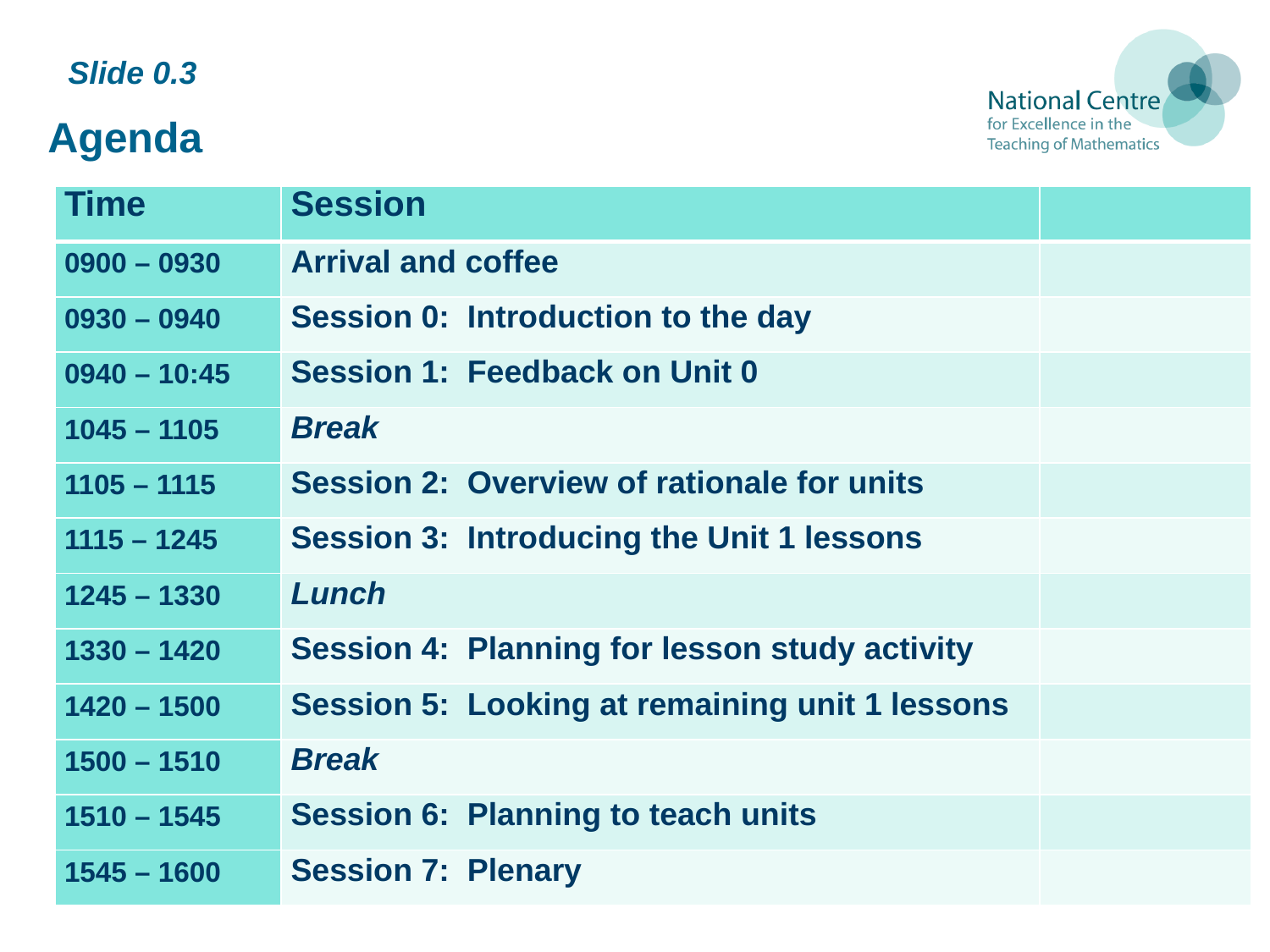

Slide 0.3
# Agenda
| Time | Session |  |
| --- | --- | --- |
| 0900 – 0930 | Arrival and coffee |  |
| 0930 – 0940 | Session 0: Introduction to the day |  |
| 0940 – 10:45 | Session 1: Feedback on Unit 0 |  |
| 1045 – 1105 | Break |  |
| 1105 – 1115 | Session 2: Overview of rationale for units |  |
| 1115 – 1245 | Session 3: Introducing the Unit 1 lessons |  |
| 1245 – 1330 | Lunch |  |
| 1330 – 1420 | Session 4: Planning for lesson study activity |  |
| 1420 – 1500 | Session 5: Looking at remaining unit 1 lessons |  |
| 1500 – 1510 | Break |  |
| 1510 – 1545 | Session 6: Planning to teach units |  |
| 1545 – 1600 | Session 7: Plenary |  |